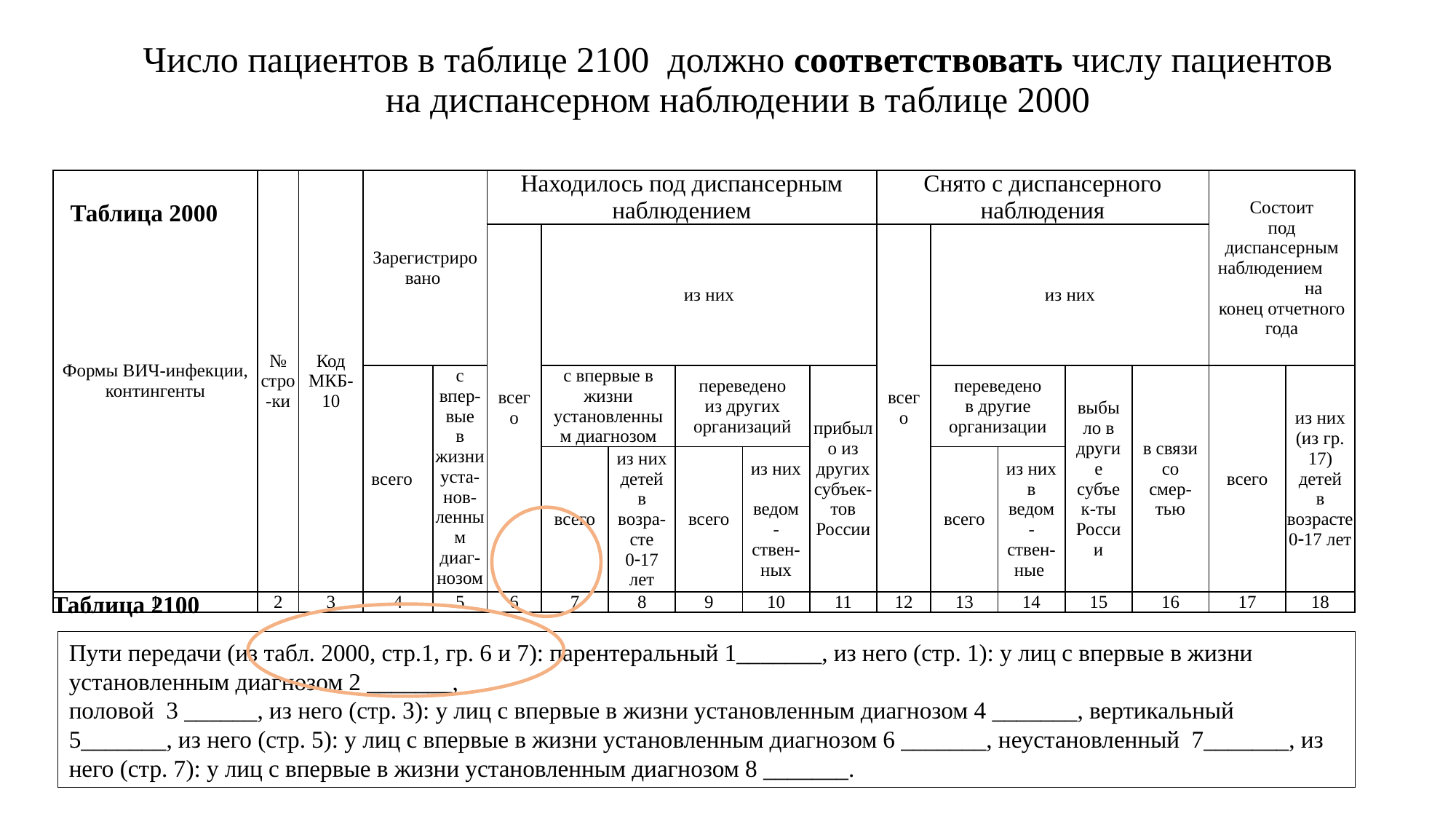

# Число пациентов в таблице 2100  должно соответствовать числу пациентов на диспансерном наблюдении в таблице 2000
| Формы ВИЧ-инфекции, контингенты | № стро-ки | Код МКБ-10 | Зарегистрировано |  | Находилось под диспансерным наблюдением |  |  |  |  |  | Снято с диспансерного наблюдения |  |  |  |  | Состоит под диспансерным наблюдением на конец отчетного года |  |
| --- | --- | --- | --- | --- | --- | --- | --- | --- | --- | --- | --- | --- | --- | --- | --- | --- | --- |
|  |  |  |  |  | всего | из них |  |  |  |  | всего | из них |  |  |  |  |  |
|  |  |  | всего | с впер-вые в жизни уста-нов-ленным диаг-нозом |  | с впервые в жизни установленным диагнозом |  | переведено из других организаций |  | прибыло из других субъек-тов России |  | переведено в другие организации |  | выбыло в другие субъек-ты России | в связи со смер-тью | всего | из них (из гр. 17) детей в возрасте 0−17 лет |
|  |  |  |  |  |  | всего | из них детей в возра-сте 0−17 лет | всего | из них ведом-ствен-ных |  |  | всего | из них в ведом-ствен-ные |  |  |  |  |
| 1 | 2 | 3 | 4 | 5 | 6 | 7 | 8 | 9 | 10 | 11 | 12 | 13 | 14 | 15 | 16 | 17 | 18 |
Таблица 2000

Таблица 2100

Пути передачи (из табл. 2000, стр.1, гр. 6 и 7): парентеральный 1_______, из него (стр. 1): у лиц с впервые в жизни установленным диагнозом 2 _______,
половой  3 ______, из него (стр. 3): у лиц с впервые в жизни установленным диагнозом 4 _______, вертикальный  5_______, из него (стр. 5): у лиц с впервые в жизни установленным диагнозом 6 _______, неустановленный  7_______, из него (стр. 7): у лиц с впервые в жизни установленным диагнозом 8 _______.